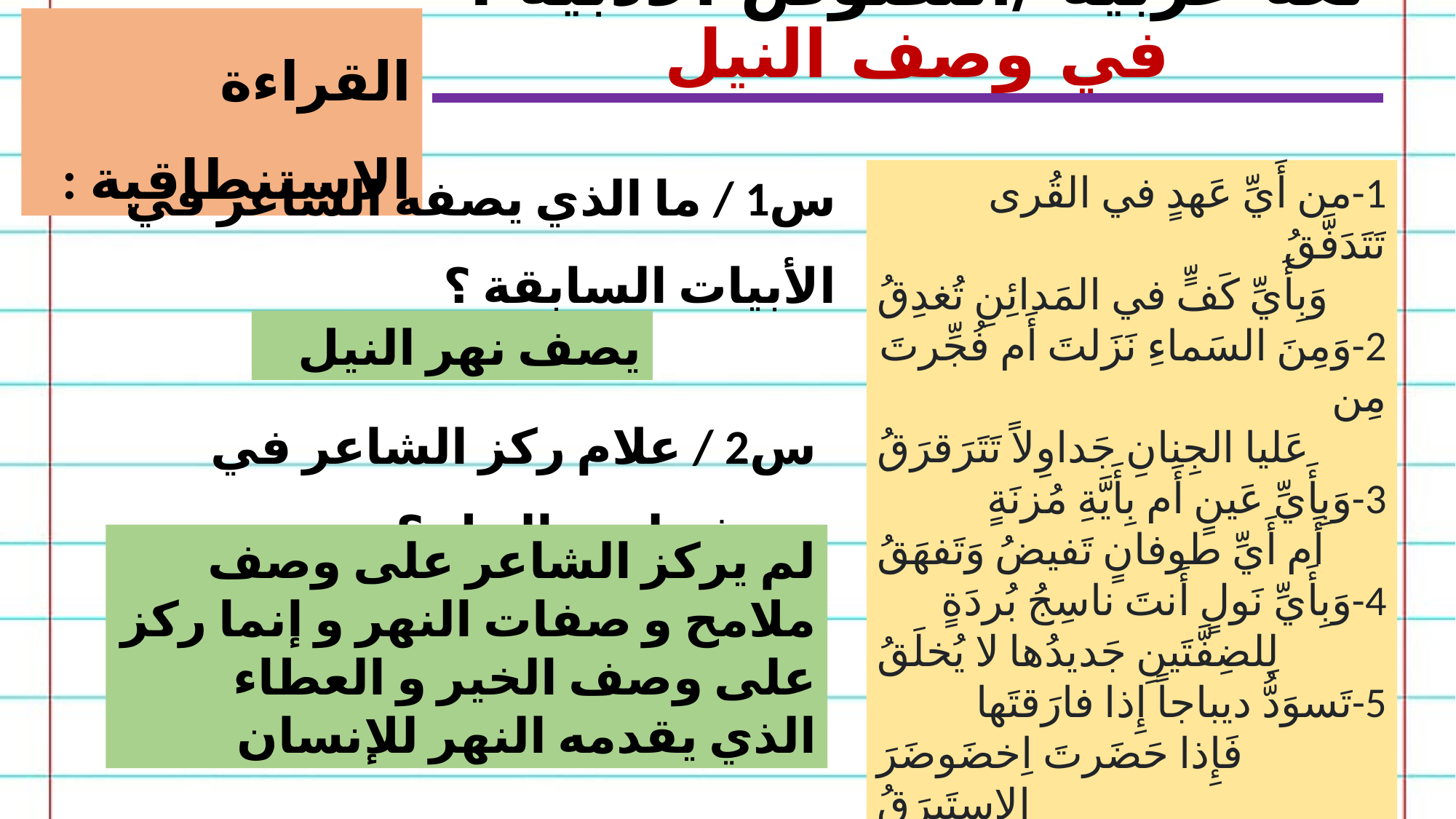

القراءة الاستنطاقية :
لغة عربية /النصوص الأدبية : في وصف النيل
س1 / ما الذي يصفه الشاعر في الأبيات السابقة ؟
1-من أَيِّ عَهدٍ في القُرى تَتَدَفَّقُ
وَبِأَيِّ كَفٍّ في المَدائِنِ تُغدِقُ
2-وَمِنَ السَماءِ نَزَلتَ أَم فُجِّرتَ مِن
عَليا الجِنانِ جَداوِلاً تَتَرَقرَقُ
3-وَبِأَيِّ عَينٍ أَم بِأَيَّةِ مُزنَةٍ
أَم أَيِّ طوفانٍ تَفيضُ وَتَفهَقُ
4-وَبِأَيِّ نَولٍ أَنتَ ناسِجُ بُردَةٍ
لِلضِفَّتَينِ جَديدُها لا يُخلَقُ
5-تَسوَدُّ ديباجاً إِذا فارَقتَها
فَإِذا حَضَرتَ اِخضَوضَرَ الإِستَبرَقُ
6-في كُلِّ آوِنَةٍ تُبَدِّلُ صِبغَةً
عَجَباً وَأَنتَ الصابِغُ المُتَأَنِّقُ
يصف نهر النيل
س2 / علام ركز الشاعر في وصفه لنهر النيل ؟
لم يركز الشاعر على وصف ملامح و صفات النهر و إنما ركز على وصف الخير و العطاء الذي يقدمه النهر للإنسان